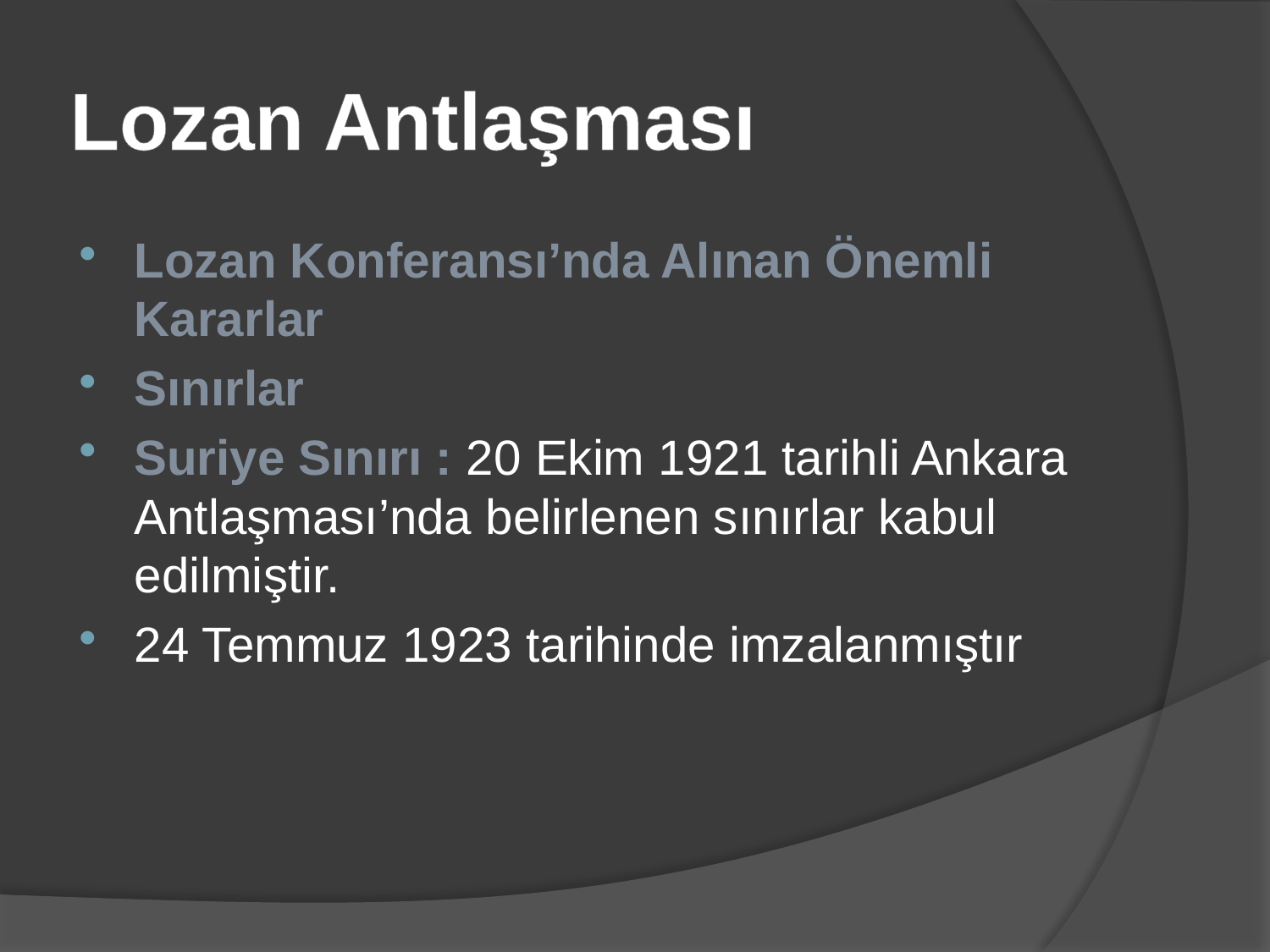

# Lozan Antlaşması
Lozan Konferansı’nda Alınan Önemli Kararlar
Sınırlar
Suriye Sınırı : 20 Ekim 1921 tarihli Ankara Antlaşması’nda belirlenen sınırlar kabul edilmiştir.
24 Temmuz 1923 tarihinde imzalanmıştır